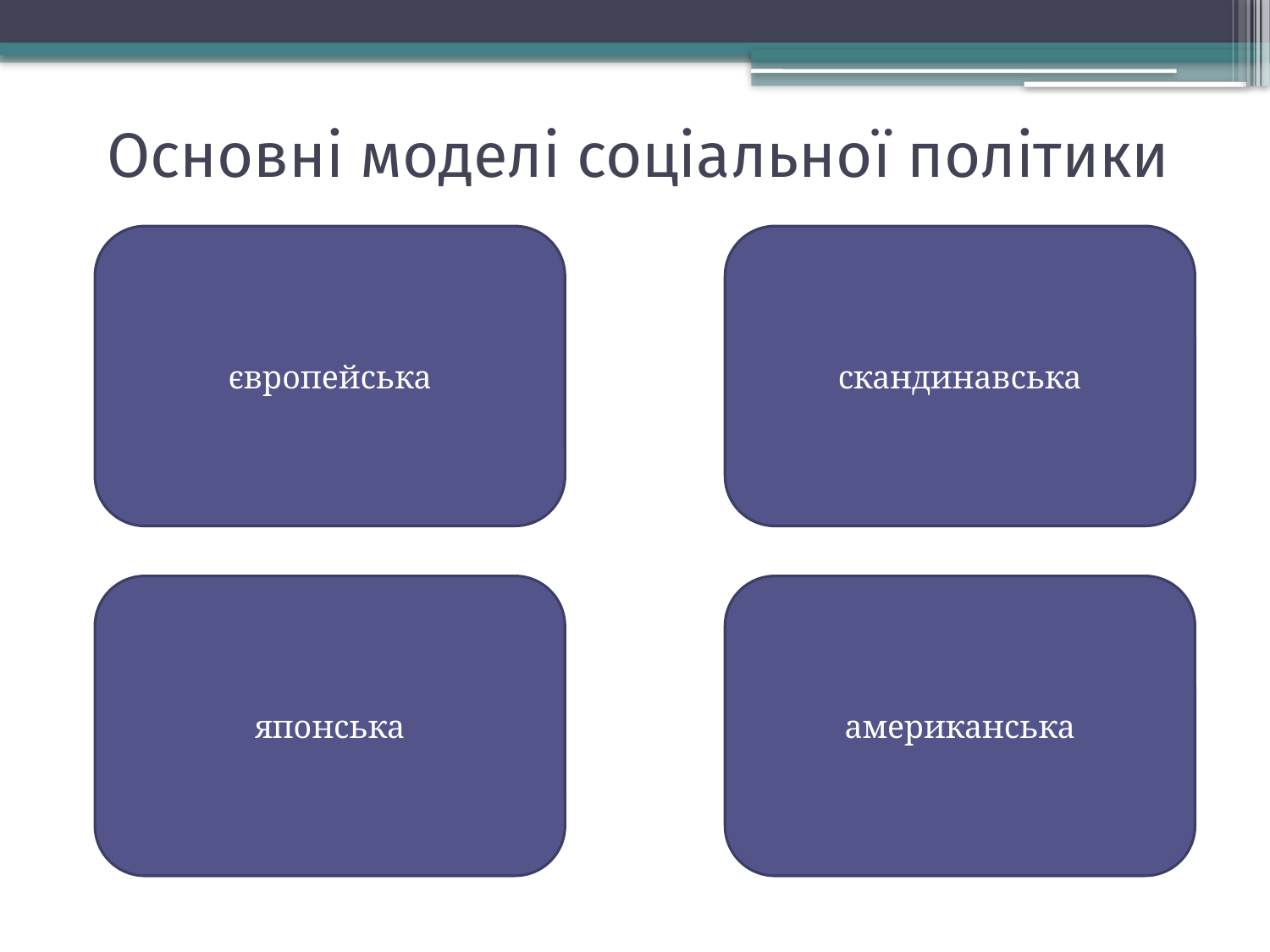

# Основні моделі соціальної політики
європейська
скандинавська
японська
американська